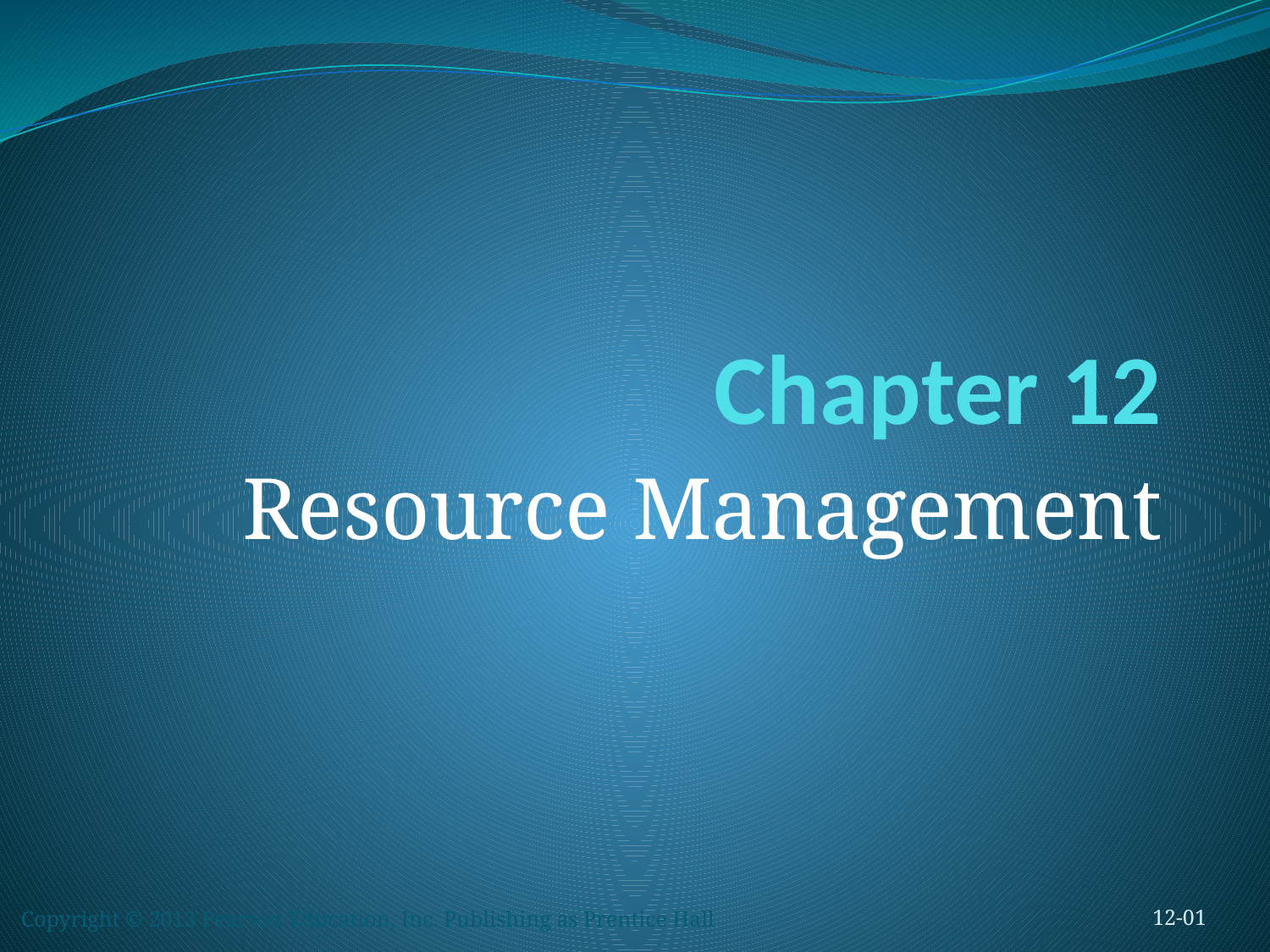

# Chapter 12
Resource Management
12-01
Copyright © 2013 Pearson Education, Inc. Publishing as Prentice Hall